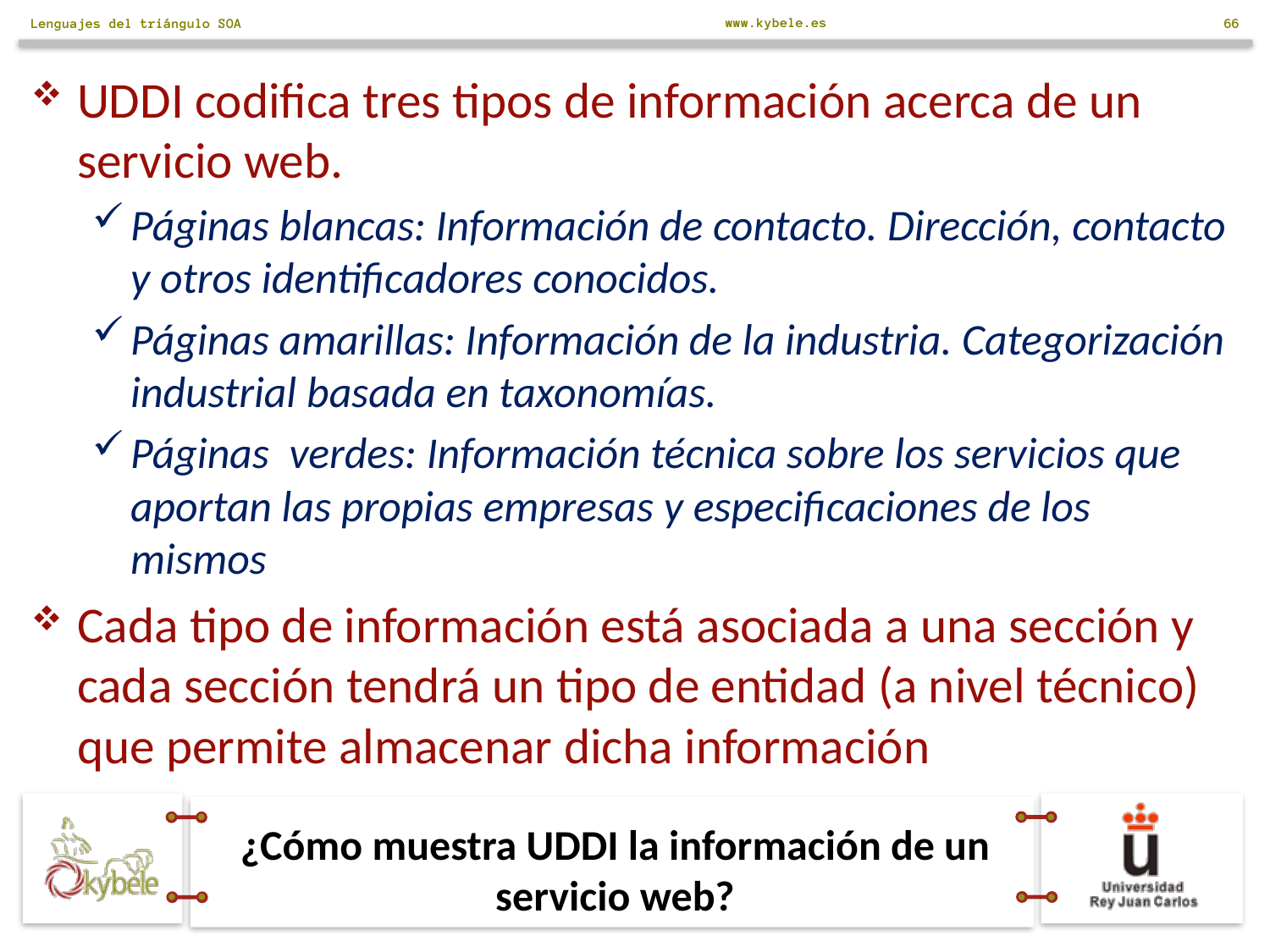

Lenguajes del triángulo SOA
66
UDDI codifica tres tipos de información acerca de un servicio web.
Páginas blancas: Información de contacto. Dirección, contacto y otros identificadores conocidos.
Páginas amarillas: Información de la industria. Categorización industrial basada en taxonomías.
Páginas  verdes: Información técnica sobre los servicios que aportan las propias empresas y especificaciones de los mismos
Cada tipo de información está asociada a una sección y cada sección tendrá un tipo de entidad (a nivel técnico) que permite almacenar dicha información

# ¿Cómo muestra UDDI la información de un servicio web?